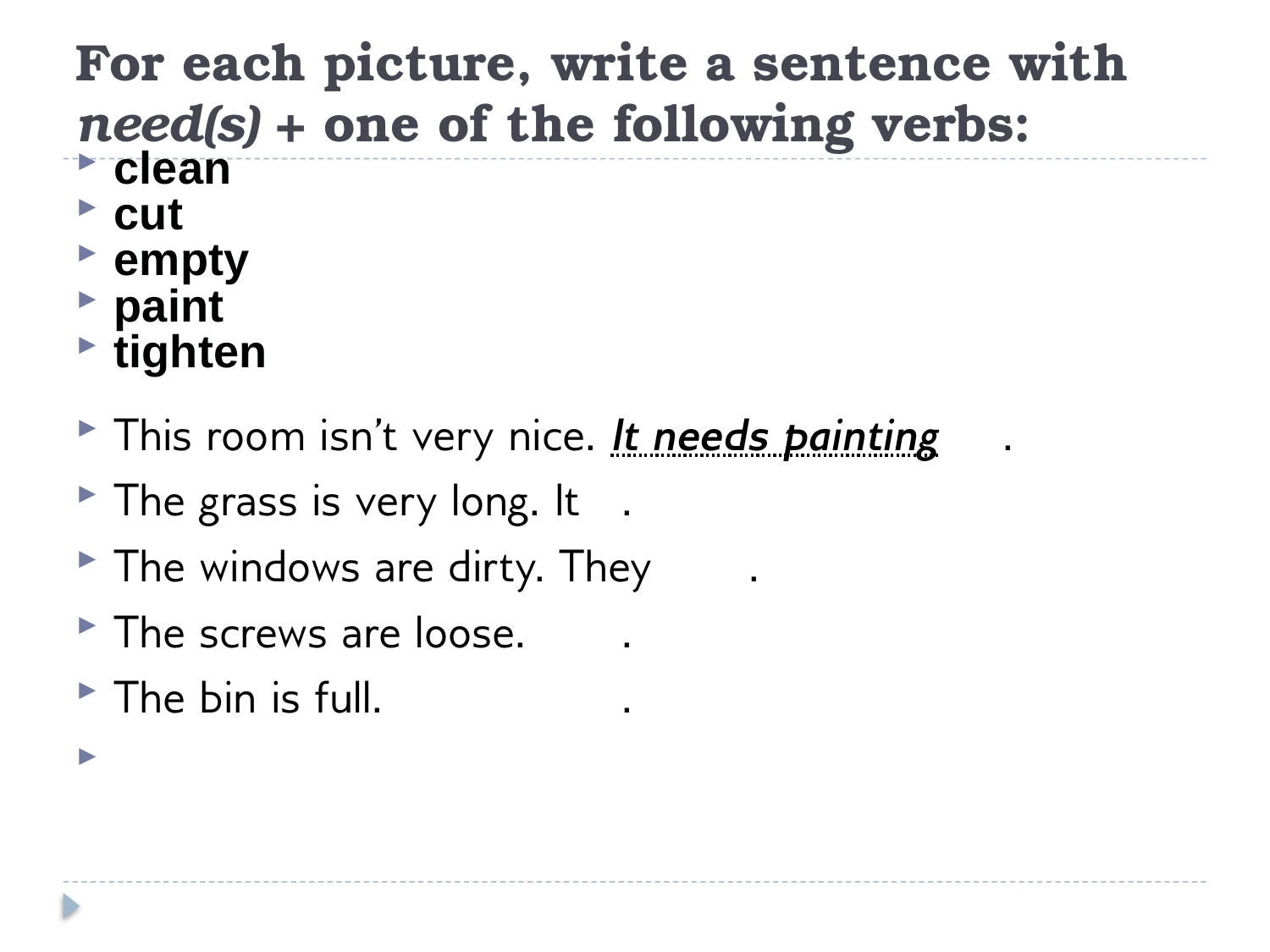

# For each picture, write a sentence with need(s) + one of the following verbs:
clean
cut
empty
paint
tighten
This room isn’t very nice. It needs painting	.
The grass is very long. It	.
The windows are dirty. They	.
The screws are loose.	.
The bin is full.		.